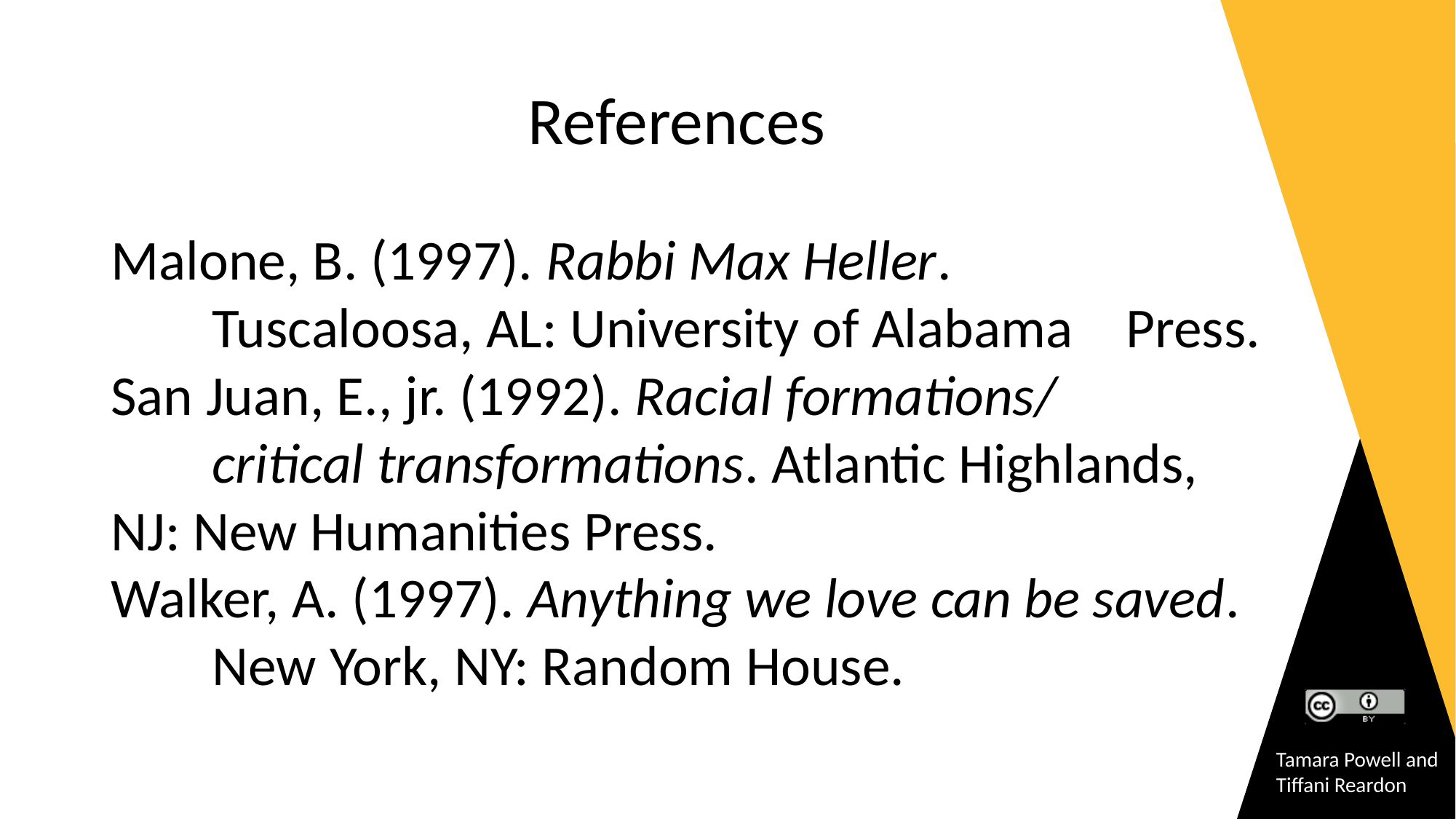

# References
Malone, B. (1997). Rabbi Max Heller.
	Tuscaloosa, AL: University of Alabama 	Press.
San Juan, E., jr. (1992). Racial formations/
	critical transformations. Atlantic Highlands, 	NJ: New Humanities Press.
Walker, A. (1997). Anything we love can be saved.
	New York, NY: Random House.